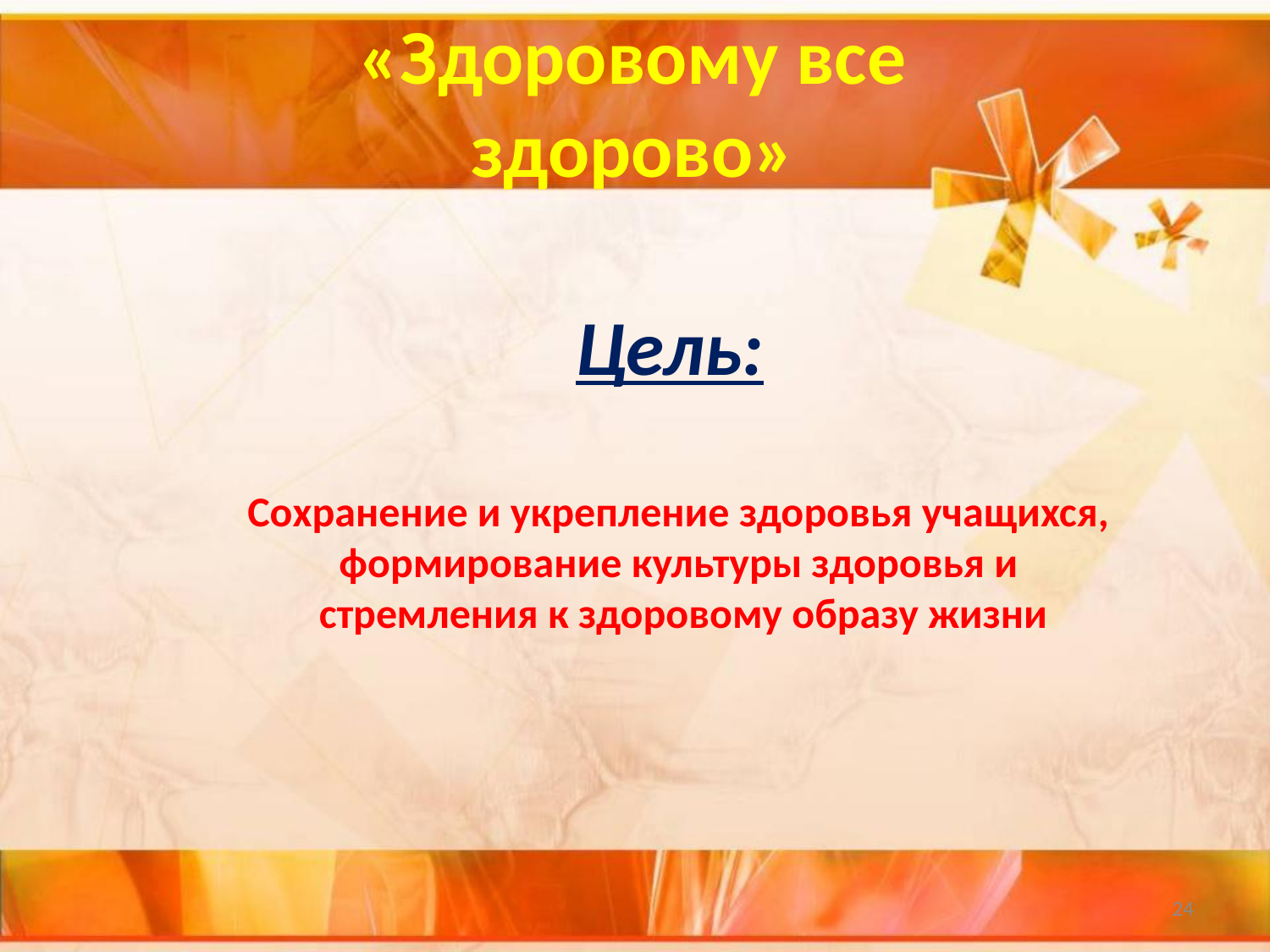

«Здоровому все здорово»

# Цель: Сохранение и укрепление здоровья учащихся, формирование культуры здоровья и стремления к здоровому образу жизни

24